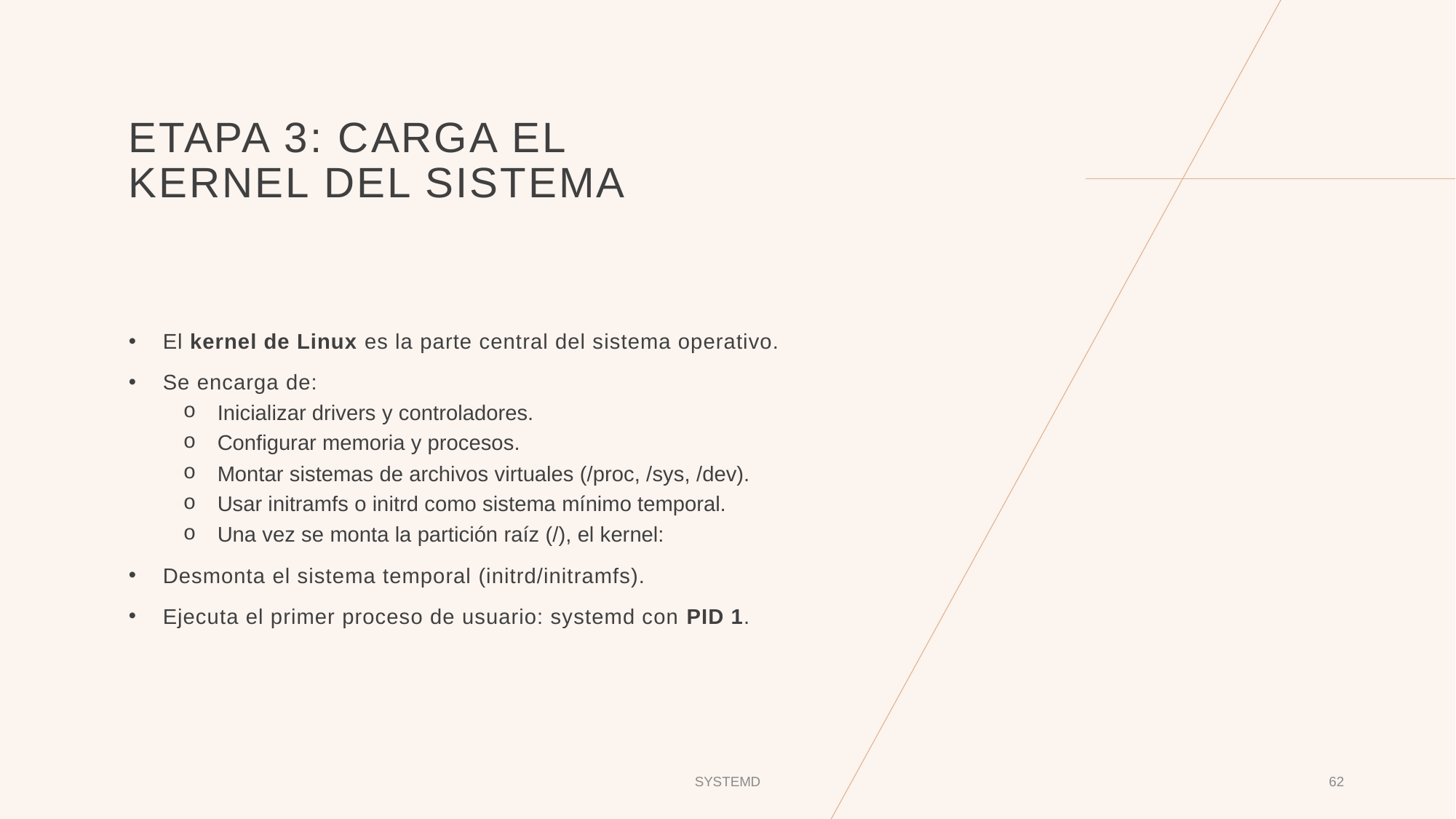

# Etapa 3: carga el kernel del sistema
El kernel de Linux es la parte central del sistema operativo.
Se encarga de:
Inicializar drivers y controladores.
Configurar memoria y procesos.
Montar sistemas de archivos virtuales (/proc, /sys, /dev).
Usar initramfs o initrd como sistema mínimo temporal.
Una vez se monta la partición raíz (/), el kernel:
Desmonta el sistema temporal (initrd/initramfs).
Ejecuta el primer proceso de usuario: systemd con PID 1.

SYSTEMD
62